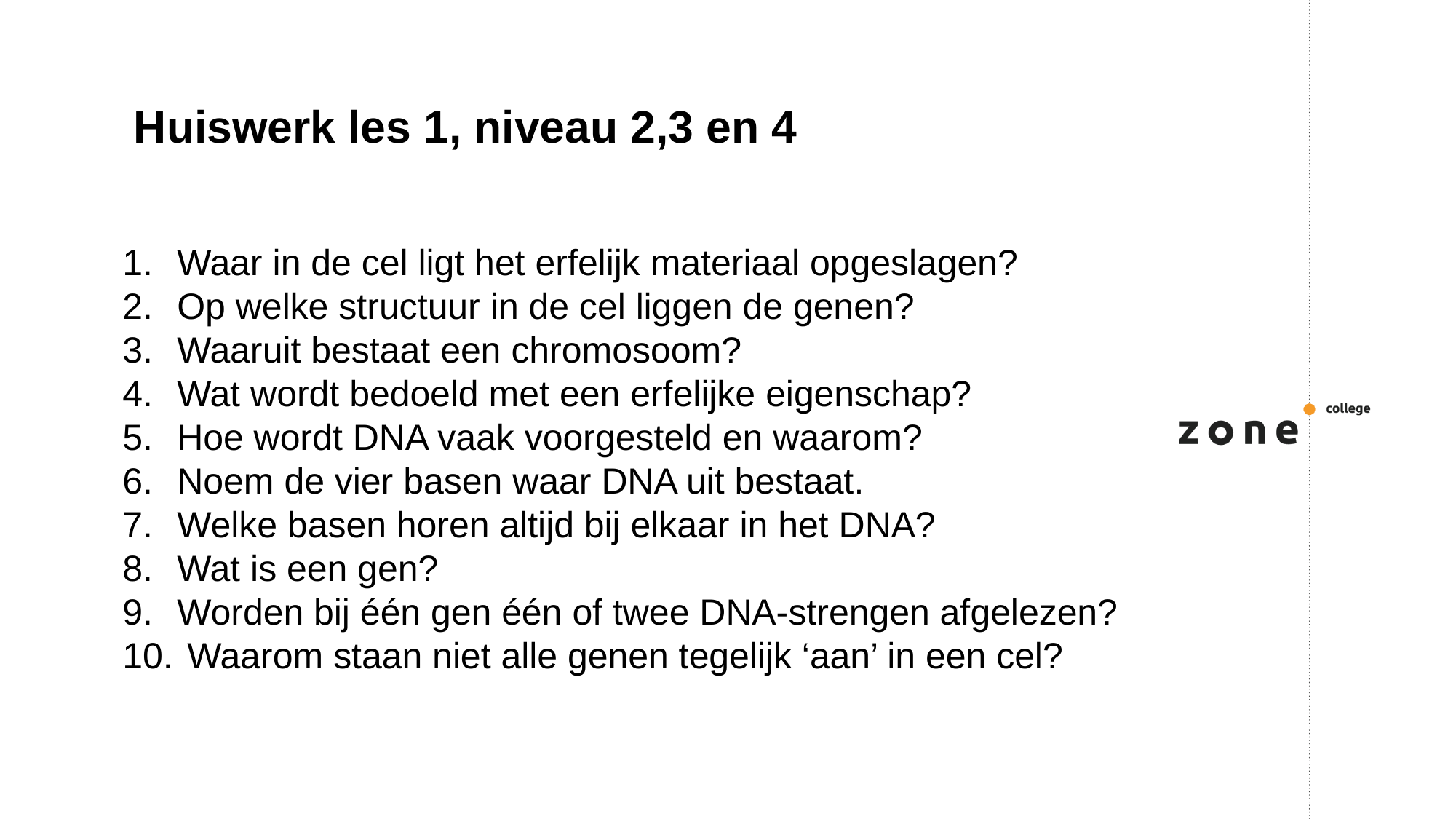

Huiswerk les 1, niveau 2,3 en 4
Waar in de cel ligt het erfelijk materiaal opgeslagen?
Op welke structuur in de cel liggen de genen?
Waaruit bestaat een chromosoom?
Wat wordt bedoeld met een erfelijke eigenschap?
Hoe wordt DNA vaak voorgesteld en waarom?
Noem de vier basen waar DNA uit bestaat.
Welke basen horen altijd bij elkaar in het DNA?
Wat is een gen?
Worden bij één gen één of twee DNA-strengen afgelezen?
 Waarom staan niet alle genen tegelijk ‘aan’ in een cel?